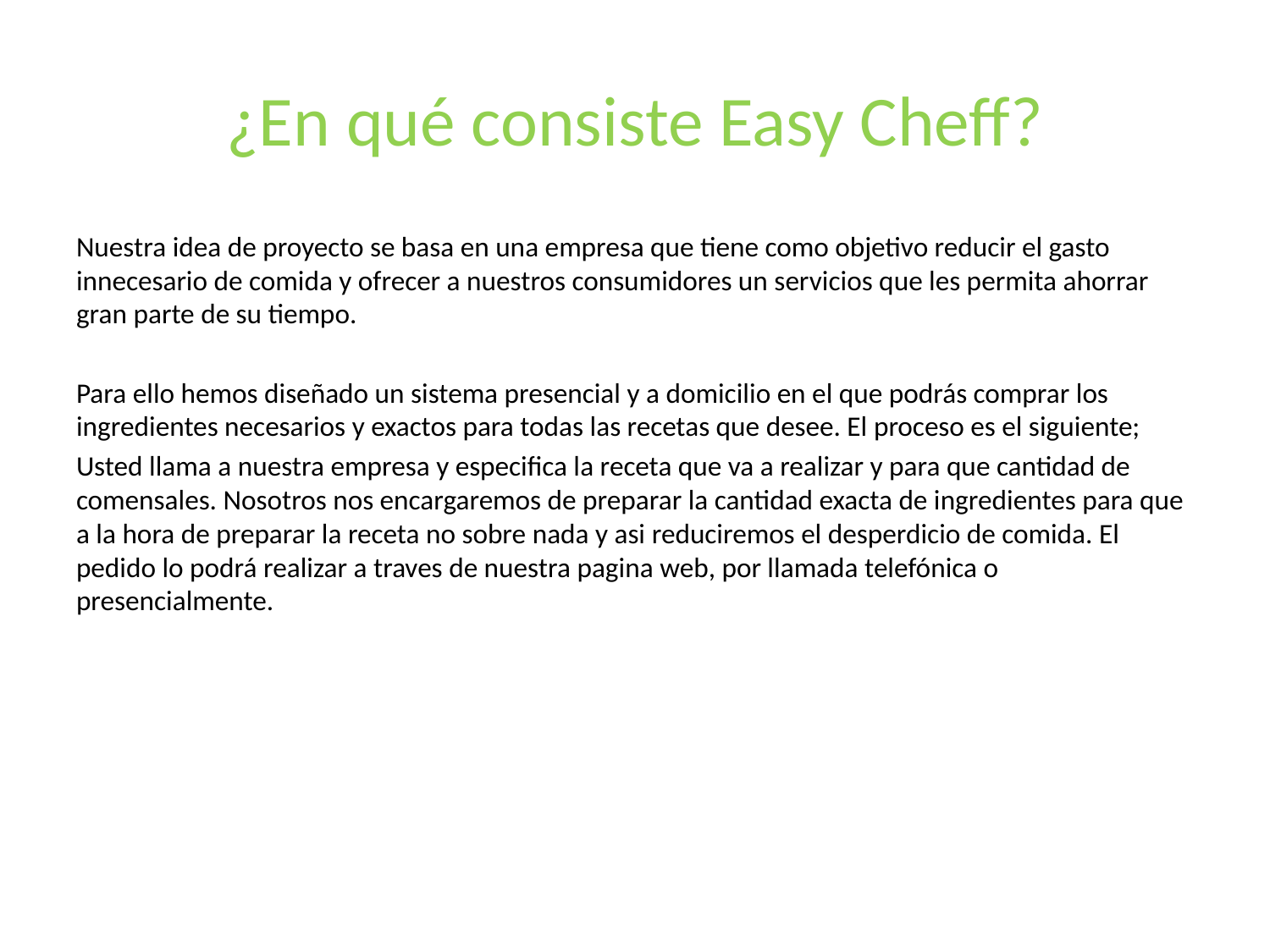

# ¿En qué consiste Easy Cheff?
Nuestra idea de proyecto se basa en una empresa que tiene como objetivo reducir el gasto innecesario de comida y ofrecer a nuestros consumidores un servicios que les permita ahorrar gran parte de su tiempo.

Para ello hemos diseñado un sistema presencial y a domicilio en el que podrás comprar los ingredientes necesarios y exactos para todas las recetas que desee. El proceso es el siguiente;
Usted llama a nuestra empresa y especifica la receta que va a realizar y para que cantidad de comensales. Nosotros nos encargaremos de preparar la cantidad exacta de ingredientes para que a la hora de preparar la receta no sobre nada y asi reduciremos el desperdicio de comida. El pedido lo podrá realizar a traves de nuestra pagina web, por llamada telefónica o presencialmente.